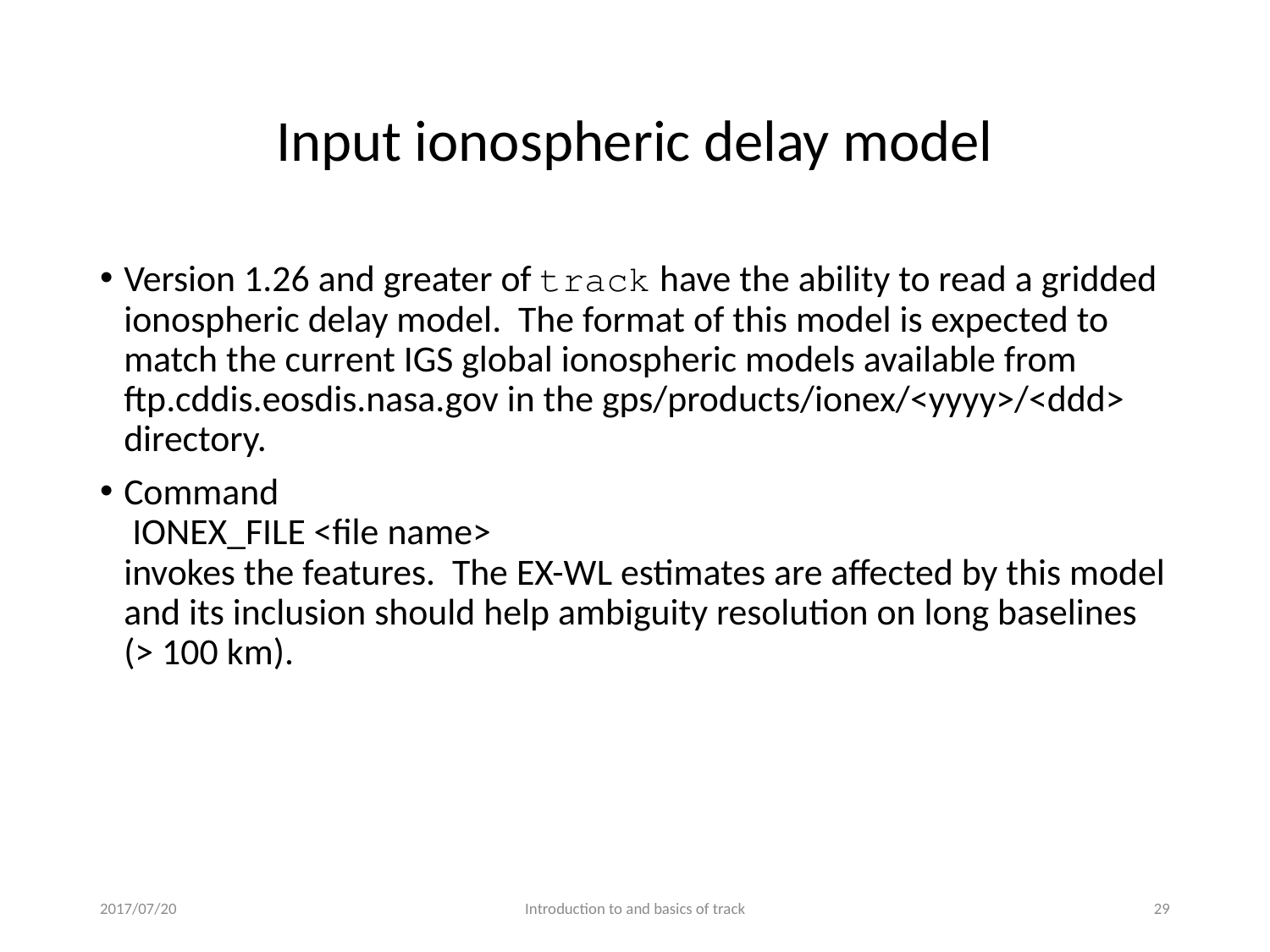

# Input ionospheric delay model
Version 1.26 and greater of track have the ability to read a gridded ionospheric delay model.  The format of this model is expected to match the current IGS global ionospheric models available from ftp.cddis.eosdis.nasa.gov in the gps/products/ionex/<yyyy>/<ddd> directory.
Command
 IONEX_FILE <file name>
invokes the features.  The EX-WL estimates are affected by this model and its inclusion should help ambiguity resolution on long baselines (> 100 km).

2017/07/20
Introduction to and basics of track
29